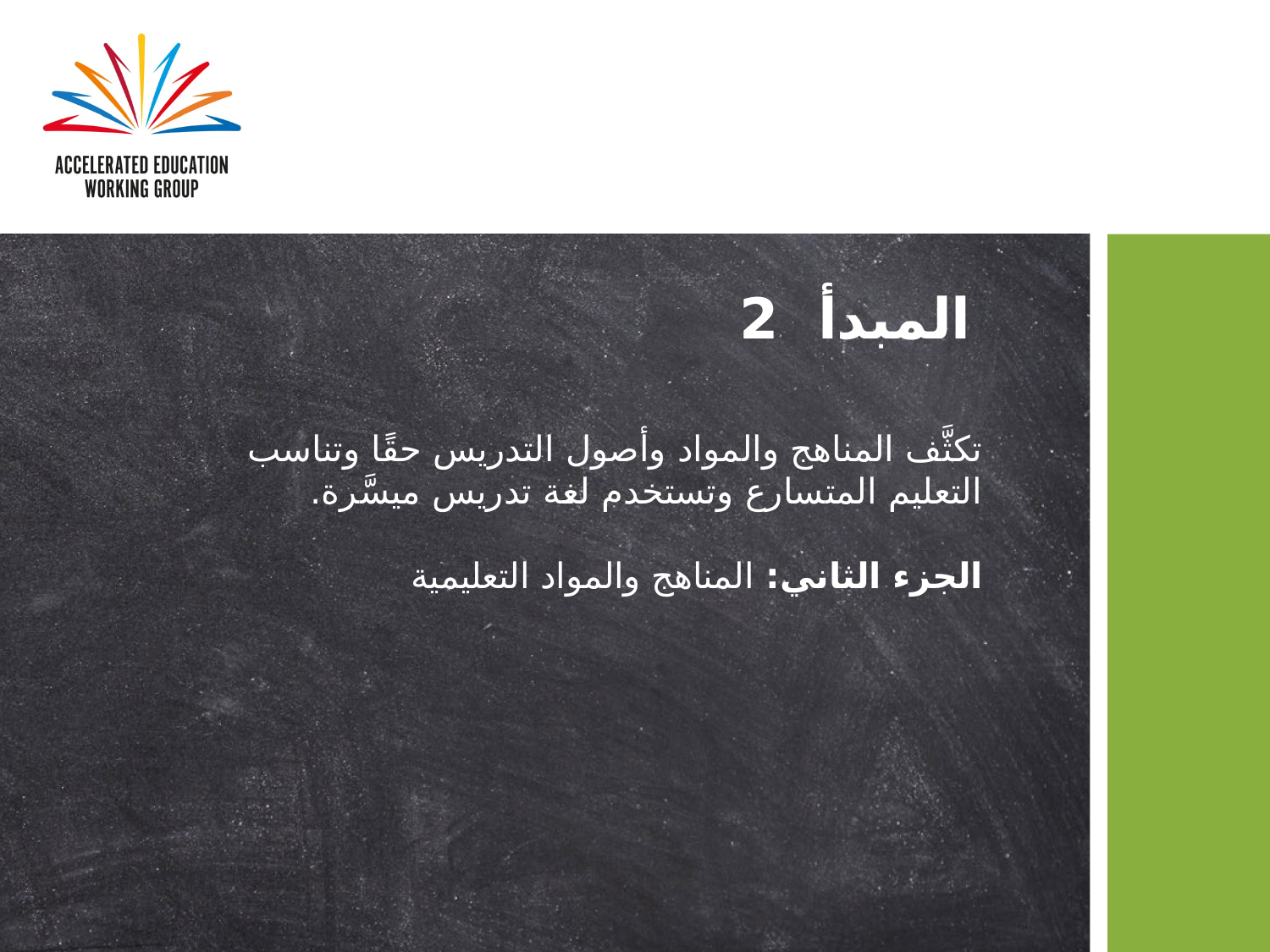

# المبدأ  2
تكثَّف المناهج والمواد وأصول التدريس حقًا وتناسب التعليم المتسارع وتستخدم لغة تدريس ميسَّرة.

الجزء الثاني: المناهج والمواد التعليمية